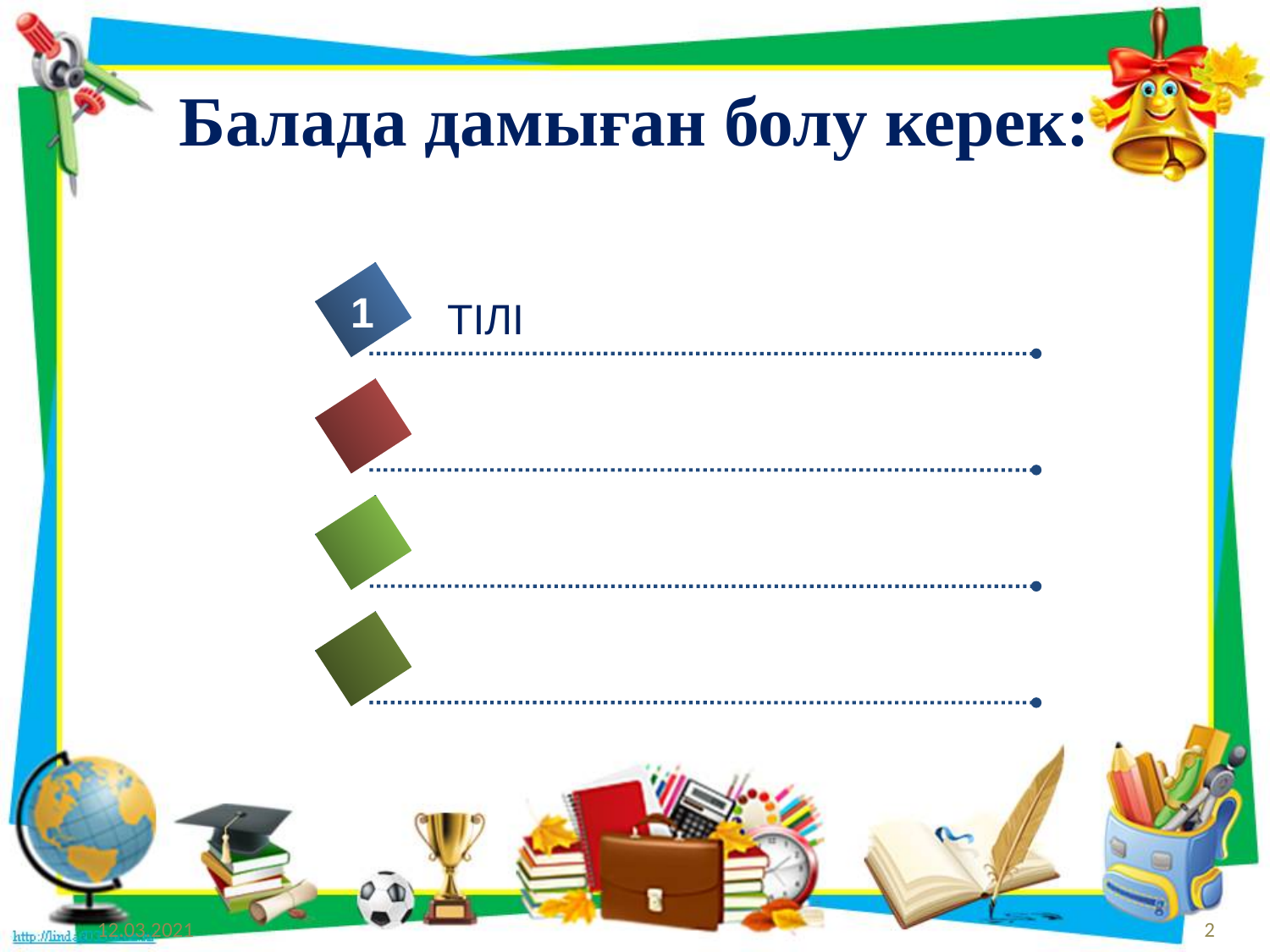

# Балада дамыған болу керек:

1
ТІЛІ

5